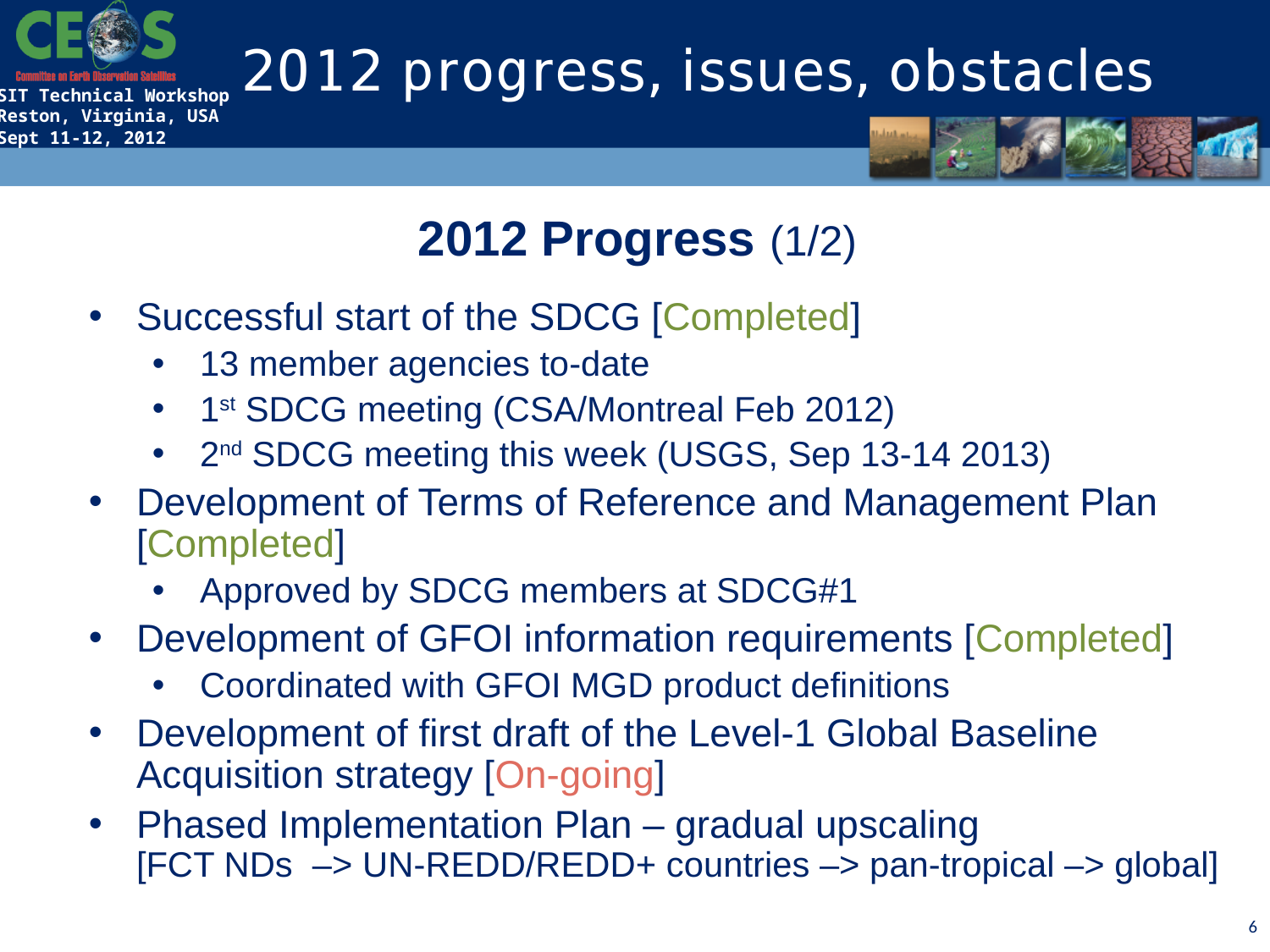

2012 progress, issues, obstacles
2012 Progress (1/2)

Successful start of the SDCG [Completed]
13 member agencies to-date
1st SDCG meeting (CSA/Montreal Feb 2012)
2nd SDCG meeting this week (USGS, Sep 13-14 2013)
Development of Terms of Reference and Management Plan [Completed]
Approved by SDCG members at SDCG#1
Development of GFOI information requirements [Completed]
Coordinated with GFOI MGD product definitions
Development of first draft of the Level-1 Global Baseline Acquisition strategy [On-going]
Phased Implementation Plan – gradual upscaling                  [FCT NDs  –> UN-REDD/REDD+ countries –> pan-tropical –> global]
6